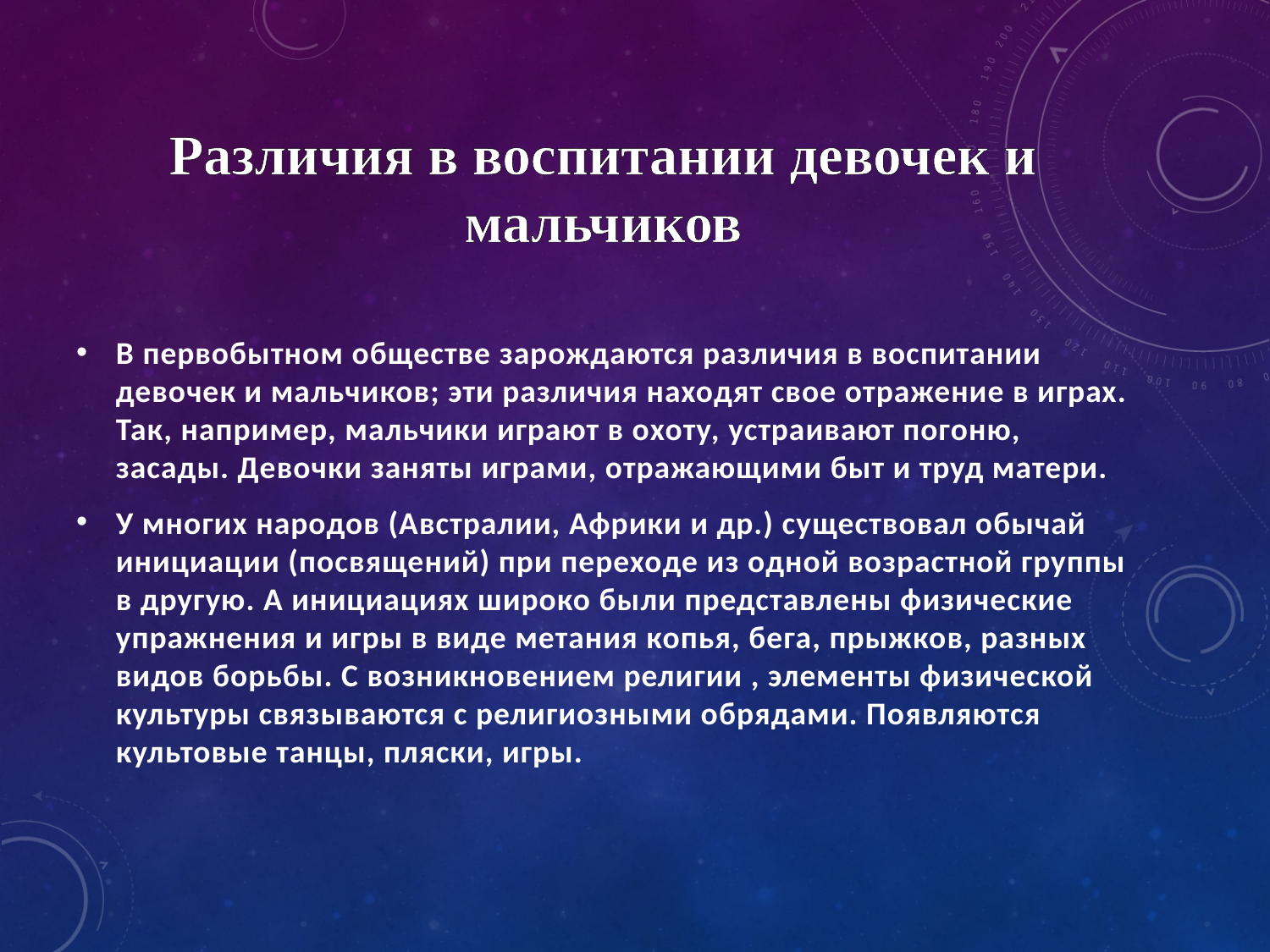

# Различия в воспитании девочек и мальчиков
В первобытном обществе зарождаются различия в воспитании девочек и мальчиков; эти различия находят свое отражение в играх. Так, например, мальчики играют в охоту, устраивают погоню, засады. Девочки заняты играми, отражающими быт и труд матери.
У многих народов (Австралии, Африки и др.) существовал обычай инициации (посвящений) при переходе из одной возрастной группы в другую. А инициациях широко были представлены физические упражнения и игры в виде метания копья, бега, прыжков, разных видов борьбы. С возникновением религии , элементы физической культуры связываются с религиозными обрядами. Появляются культовые танцы, пляски, игры.